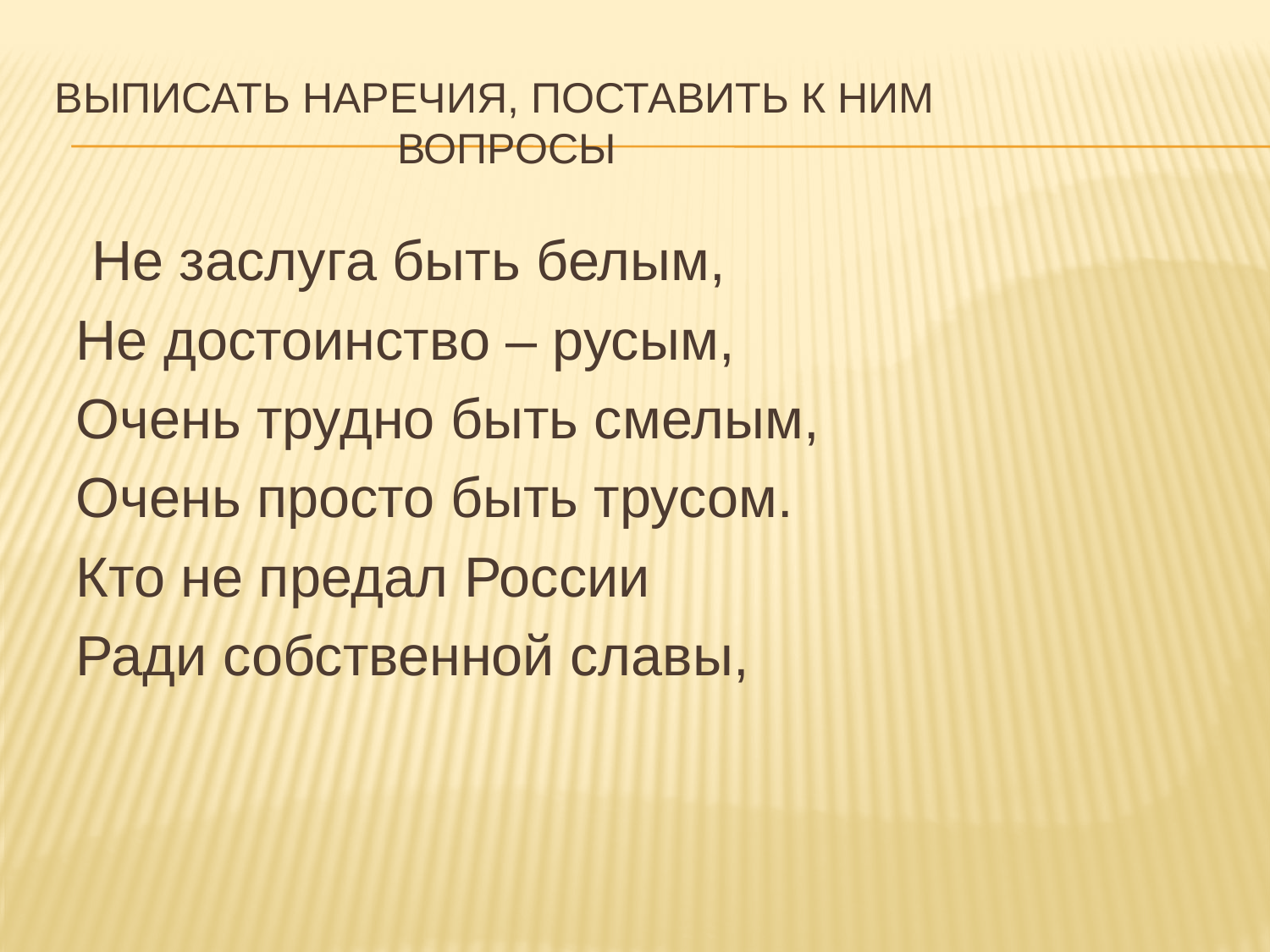

# Выписать наречия, поставить к ним вопросы
 Не заслуга быть белым,
Не достоинство – русым,
Очень трудно быть смелым,
Очень просто быть трусом.
Кто не предал России
Ради собственной славы,